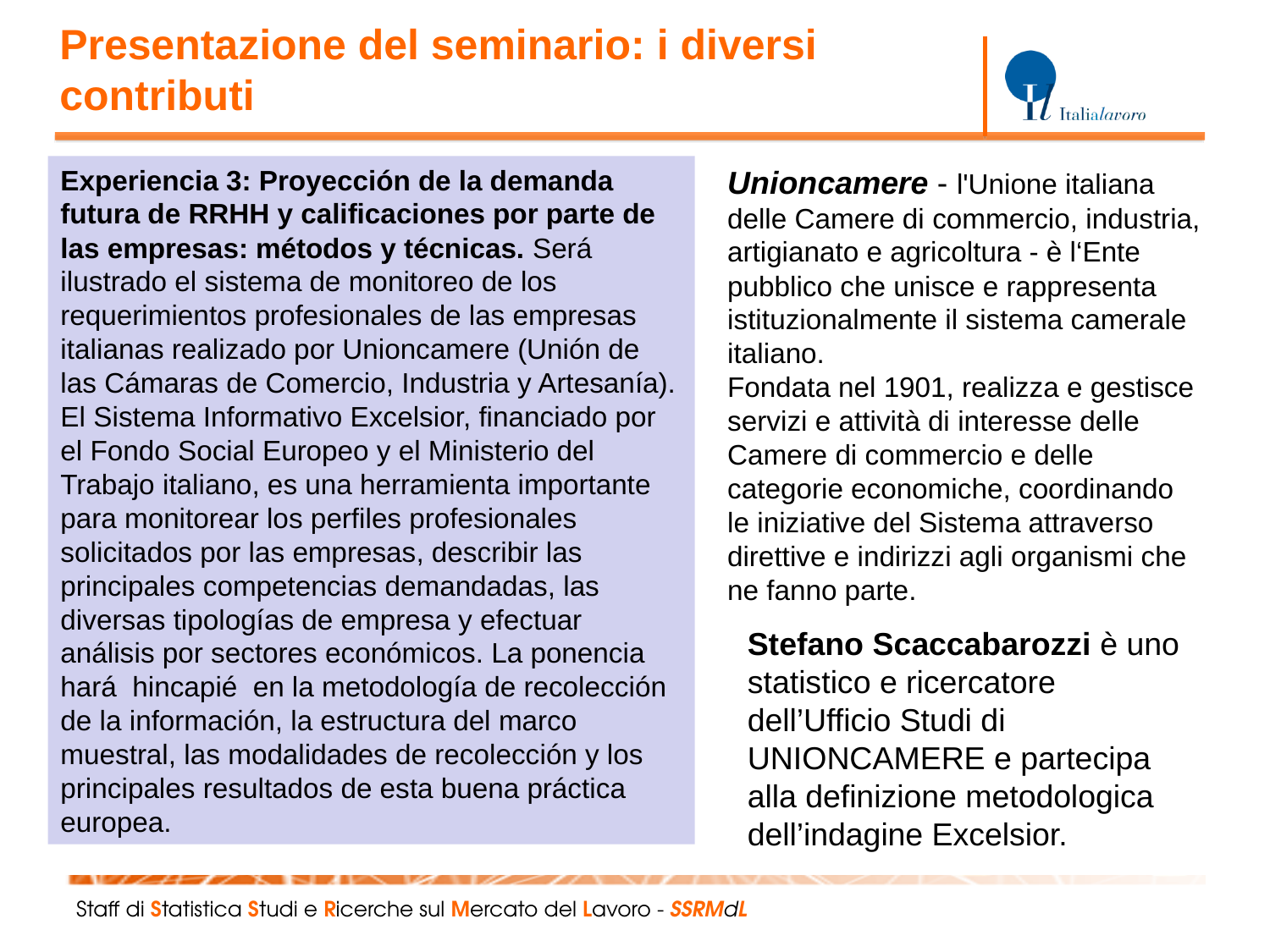

Presentazione del seminario: i diversi contributi

Unioncamere - l'Unione italiana delle Camere di commercio, industria, artigianato e agricoltura - è l‘Ente pubblico che unisce e rappresenta istituzionalmente il sistema camerale italiano.
Fondata nel 1901, realizza e gestisce servizi e attività di interesse delle Camere di commercio e delle categorie economiche, coordinando le iniziative del Sistema attraverso direttive e indirizzi agli organismi che ne fanno parte.
Experiencia 3: Proyección de la demanda futura de RRHH y calificaciones por parte de las empresas: métodos y técnicas. Será ilustrado el sistema de monitoreo de los requerimientos profesionales de las empresas italianas realizado por Unioncamere (Unión de las Cámaras de Comercio, Industria y Artesanía). El Sistema Informativo Excelsior, financiado por el Fondo Social Europeo y el Ministerio del Trabajo italiano, es una herramienta importante para monitorear los perfiles profesionales solicitados por las empresas, describir las principales competencias demandadas, las diversas tipologías de empresa y efectuar análisis por sectores económicos. La ponencia hará  hincapié  en la metodología de recolección de la información, la estructura del marco muestral, las modalidades de recolección y los principales resultados de esta buena práctica europea.
Stefano Scaccabarozzi è uno statistico e ricercatore dell’Ufficio Studi di UNIONCAMERE e partecipa alla definizione metodologica dell’indagine Excelsior.
Staff di Statistica Studi e Ricerche sul Mercato del Lavoro - SSRMdL